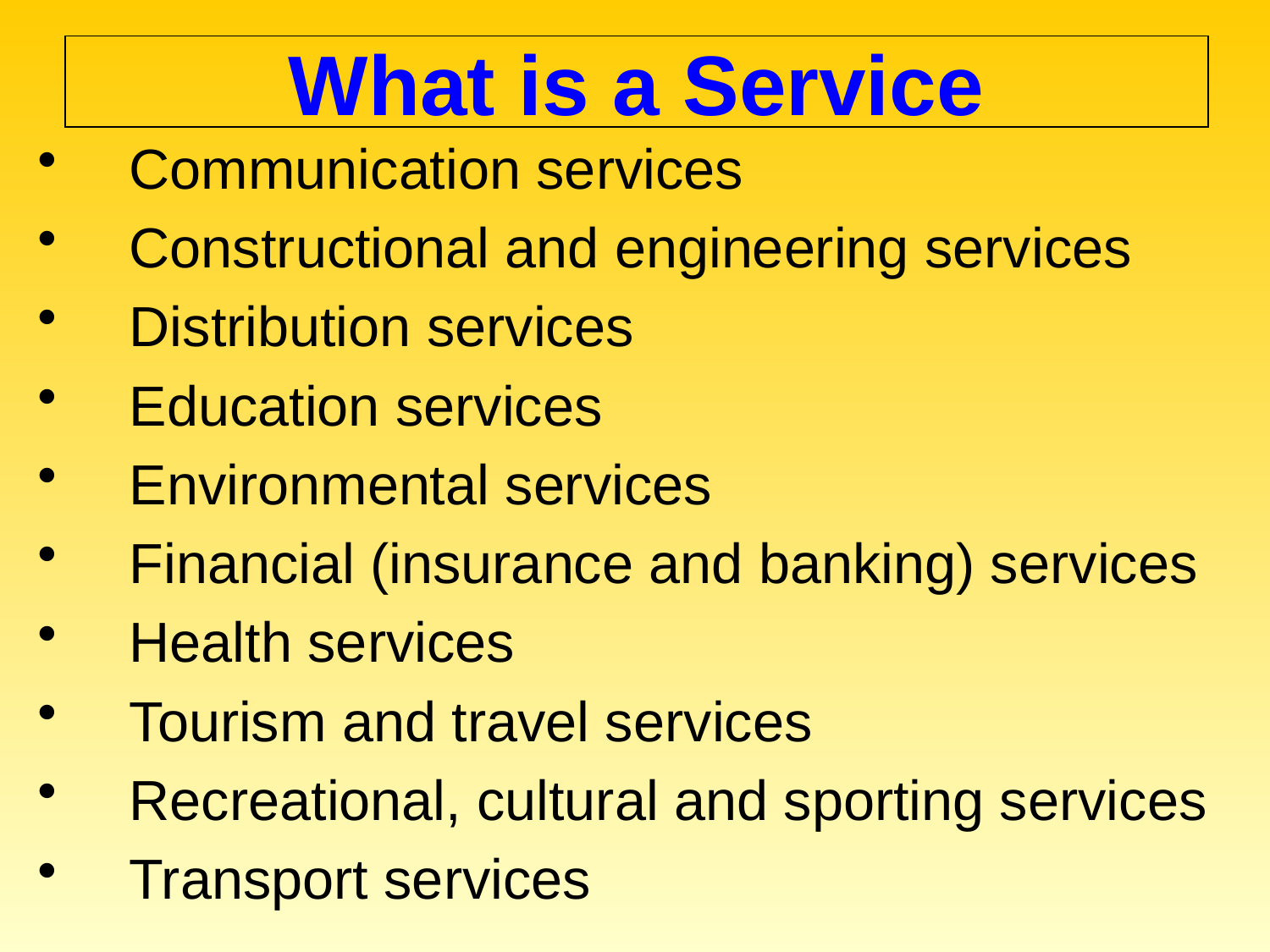

# What is a Service

Communication services
Constructional and engineering services
Distribution services
Education services
Environmental services
Financial (insurance and banking) services
Health services
Tourism and travel services
Recreational, cultural and sporting services
Transport services